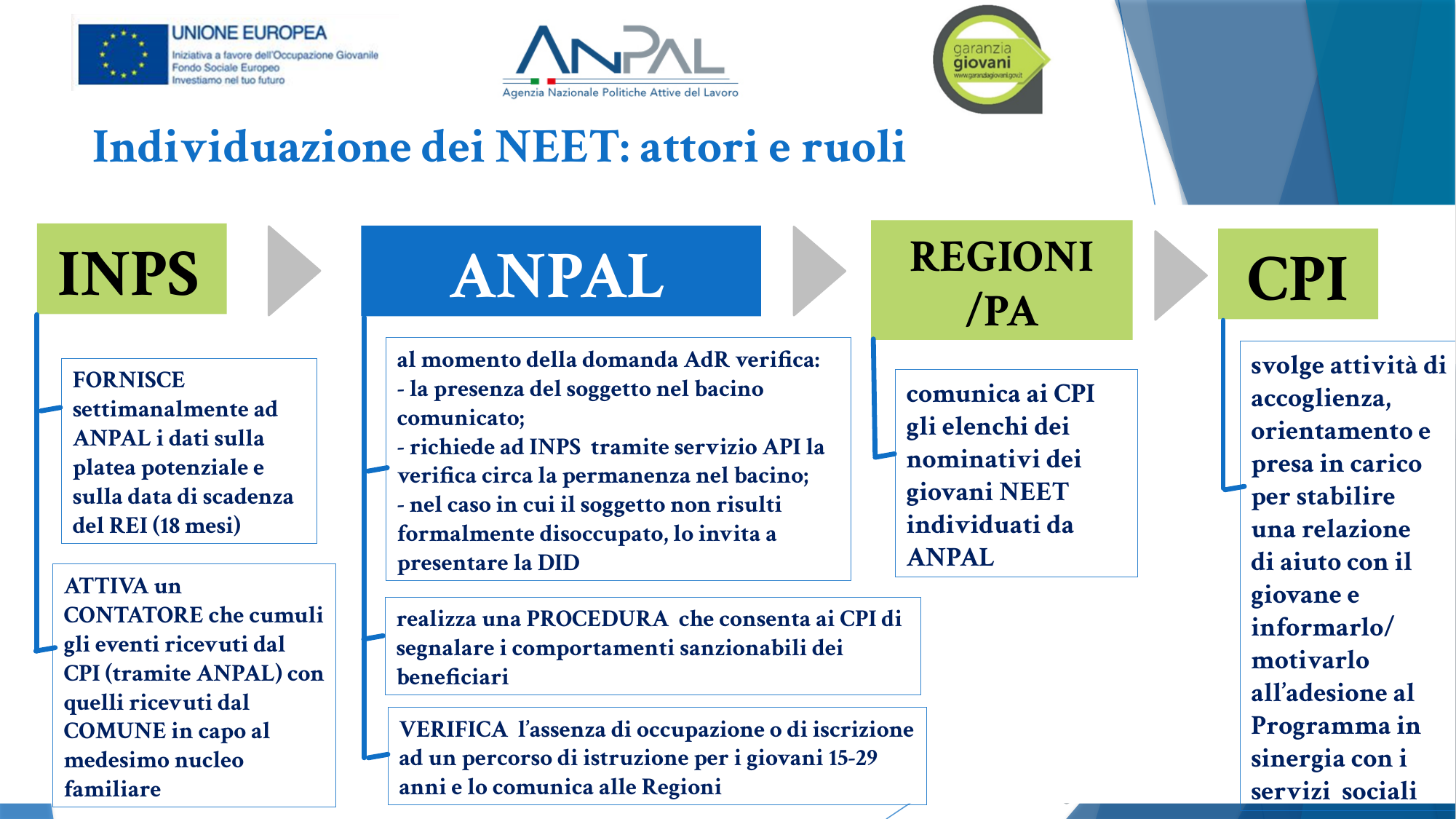

# Individuazione dei NEET: attori e ruoli

REGIONI
/PA
INPS
ANPAL
CPI

al momento della domanda AdR verifica:
- la presenza del soggetto nel bacino comunicato;
- richiede ad INPS  tramite servizio API la verifica circa la permanenza nel bacino;
- nel caso in cui il soggetto non risulti formalmente disoccupato, lo invita a presentare la DID
svolge attività di accoglienza, orientamento e presa in carico per stabilire
una relazione
di aiuto con il giovane e informarlo/
motivarlo all’adesione al Programma in sinergia con i servizi  sociali
FORNISCE settimanalmente ad ANPAL i dati sulla platea potenziale e sulla data di scadenza del REI (18 mesi)
comunica ai CPI gli elenchi dei nominativi dei giovani NEET individuati da ANPAL
ATTIVA un CONTATORE che cumuli gli eventi ricevuti dal CPI (tramite ANPAL) con quelli ricevuti dal COMUNE in capo al medesimo nucleo familiare
realizza una PROCEDURA  che consenta ai CPI di segnalare i comportamenti sanzionabili dei beneficiari
VERIFICA  l’assenza di occupazione o di iscrizione ad un percorso di istruzione per i giovani 15-29 anni e lo comunica alle Regioni